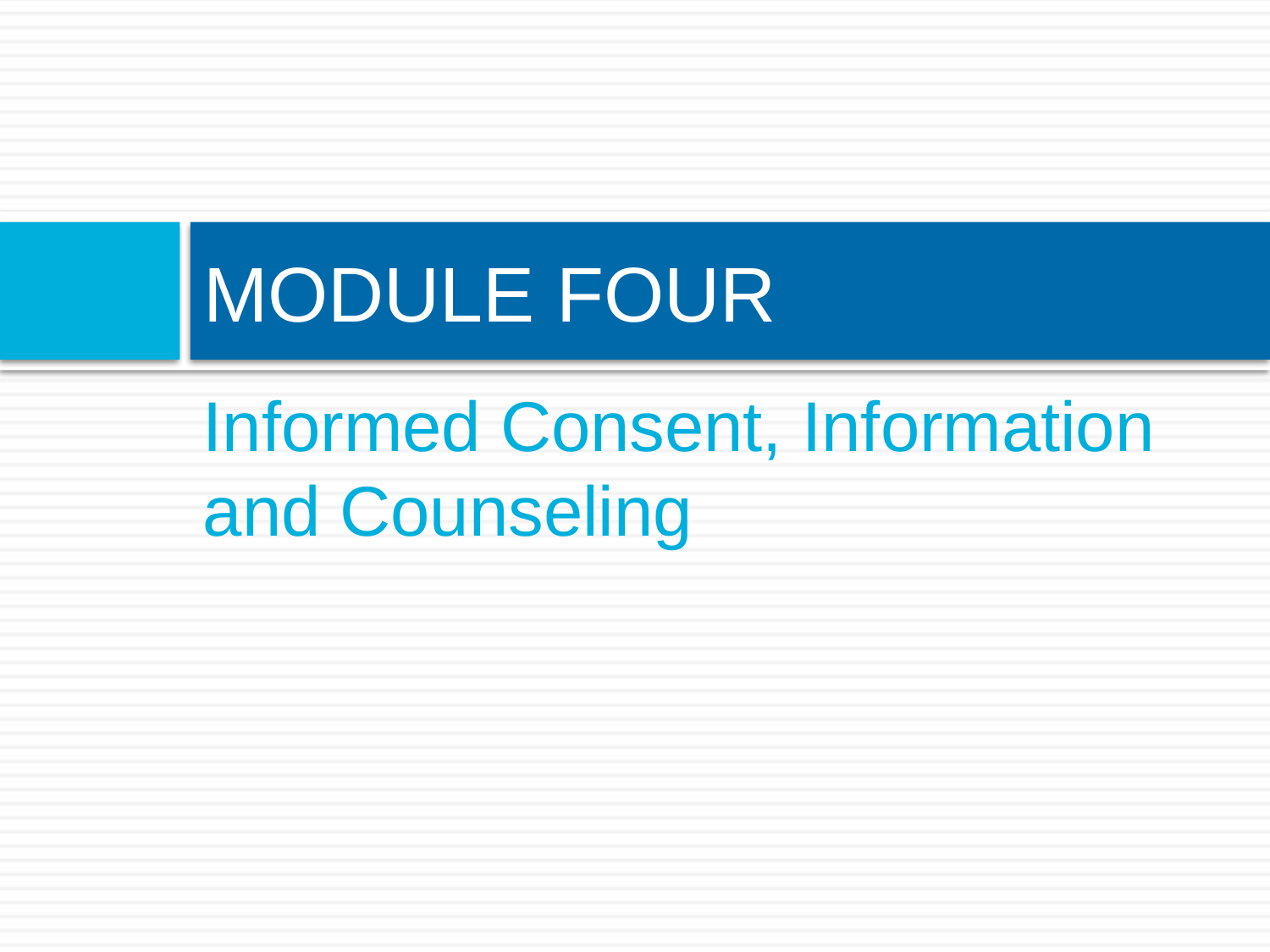

# MODULE FOUR
Informed Consent, Information and Counseling